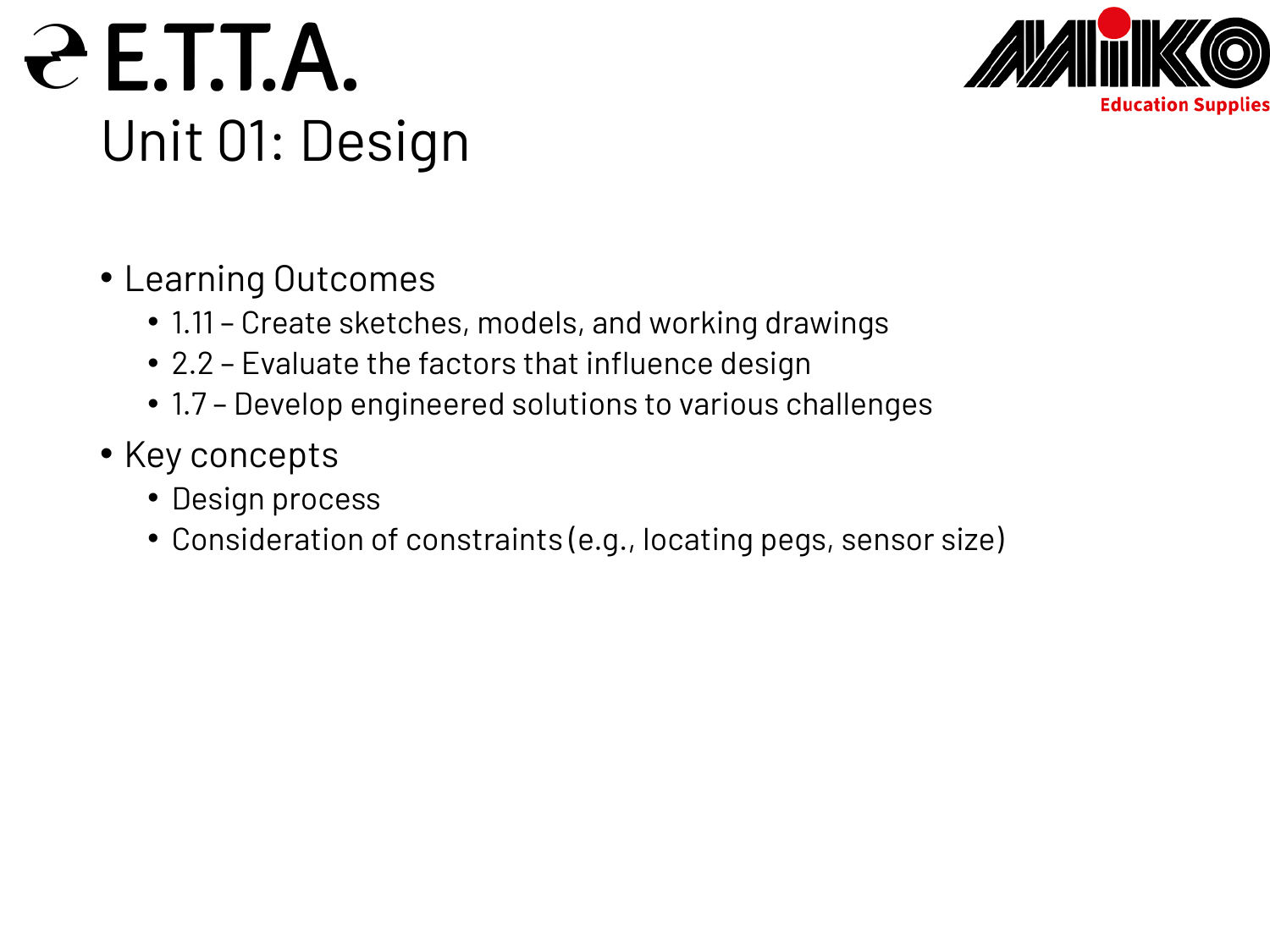

# Unit 01: Design
Learning Outcomes
1.11 – Create sketches, models, and working drawings
2.2 – Evaluate the factors that influence design
1.7 – Develop engineered solutions to various challenges
Key concepts
Design process
Consideration of constraints (e.g., locating pegs, sensor size)